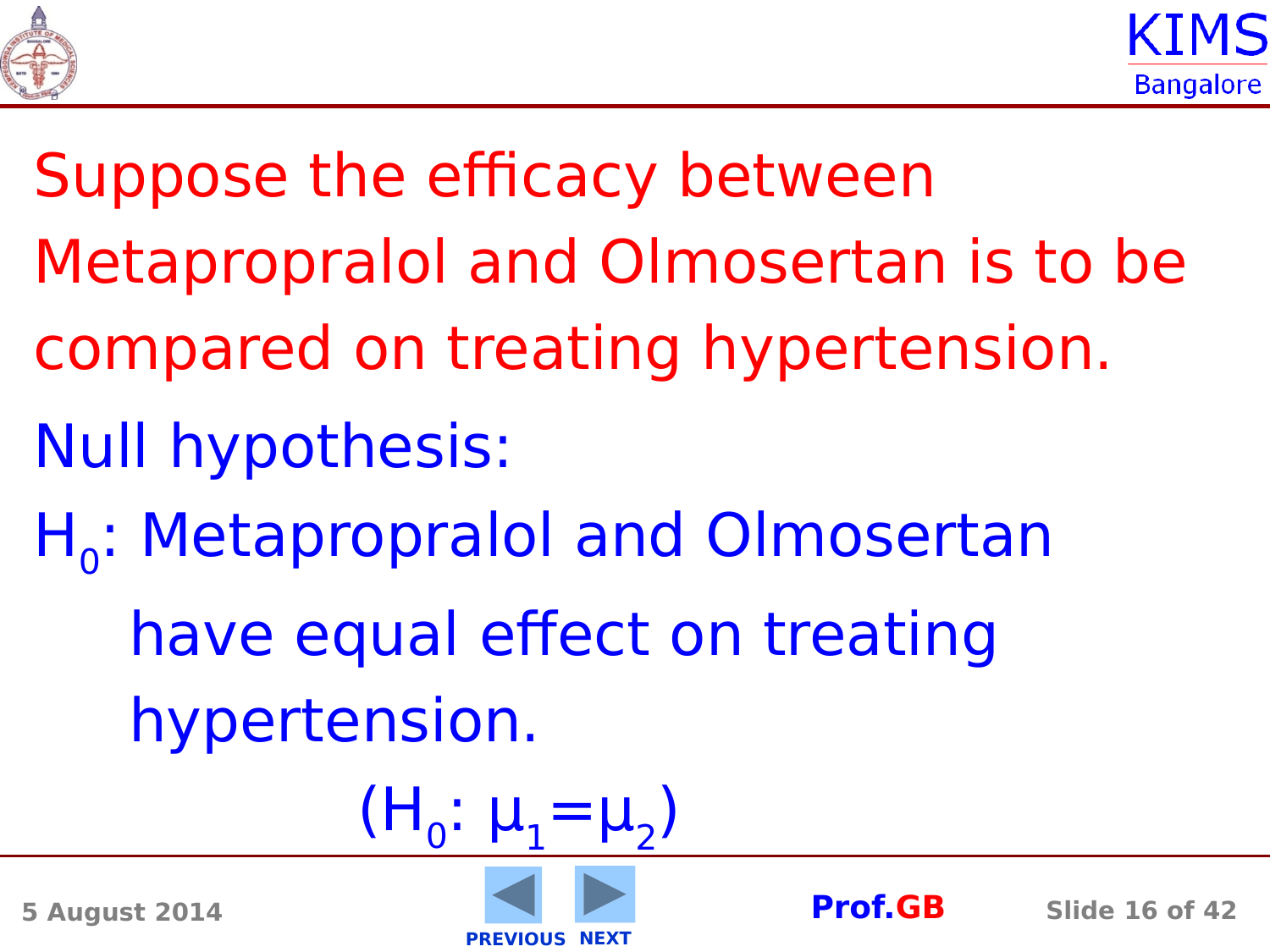

Suppose the efficacy between Metapropralol and Olmosertan is to be compared on treating hypertension.
Null hypothesis:
H0: Metapropralol and Olmosertan
     have equal effect on treating
     hypertension.
                 (H0: μ1=μ2)
5 August 2014